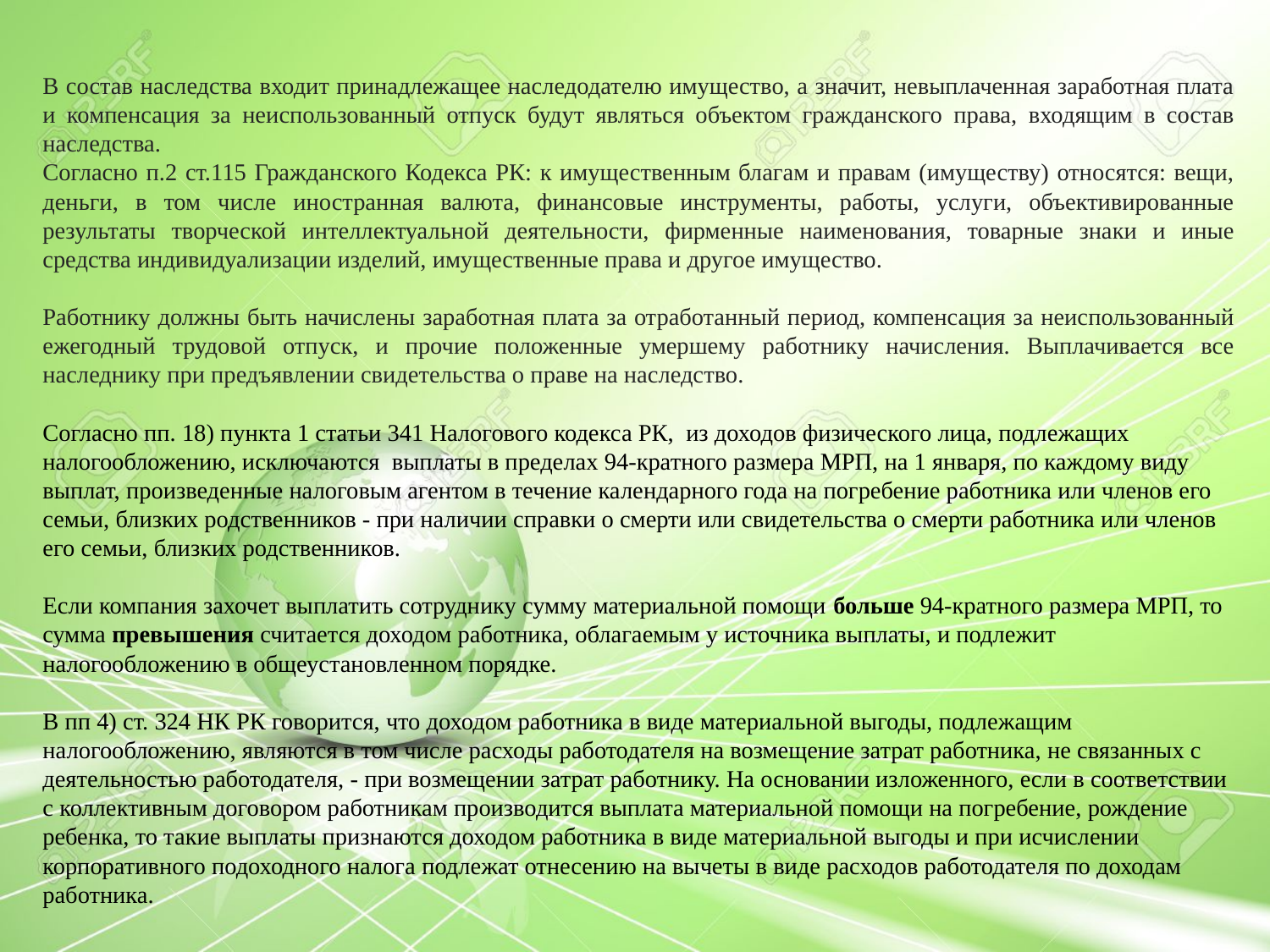

В состав наследства входит принадлежащее наследодателю имущество, а значит, невыплаченная заработная плата и компенсация за неиспользованный отпуск будут являться объектом гражданского права, входящим в состав наследства.
Согласно п.2 ст.115 Гражданского Кодекса РК: к имущественным благам и правам (имуществу) относятся: вещи, деньги, в том числе иностранная валюта, финансовые инструменты, работы, услуги, объективированные результаты творческой интеллектуальной деятельности, фирменные наименования, товарные знаки и иные средства индивидуализации изделий, имущественные права и другое имущество.

Работнику должны быть начислены заработная плата за отработанный период, компенсация за неиспользованный ежегодный трудовой отпуск, и прочие положенные умершему работнику начисления. Выплачивается все наследнику при предъявлении свидетельства о праве на наследство.

Согласно пп. 18) пункта 1 статьи 341 Налогового кодекса РК,  из доходов физического лица, подлежащих налогообложению, исключаются  выплаты в пределах 94-кратного размера МРП, на 1 января, по каждому виду выплат, произведенные налоговым агентом в течение календарного года на погребение работника или членов его семьи, близких родственников - при наличии справки о смерти или свидетельства о смерти работника или членов его семьи, близких родственников.

Если компания захочет выплатить сотруднику сумму материальной помощи больше 94-кратного размера МРП, то сумма превышения считается доходом работника, облагаемым у источника выплаты, и подлежит налогообложению в общеустановленном порядке.

В пп 4) ст. 324 НК РК говорится, что доходом работника в виде материальной выгоды, подлежащим налогообложению, являются в том числе расходы работодателя на возмещение затрат работника, не связанных с деятельностью работодателя, - при возмещении затрат работнику. На основании изложенного, если в соответствии с коллективным договором работникам производится выплата материальной помощи на погребение, рождение ребенка, то такие выплаты признаются доходом работника в виде материальной выгоды и при исчислении корпоративного подоходного налога подлежат отнесению на вычеты в виде расходов работодателя по доходам работника.